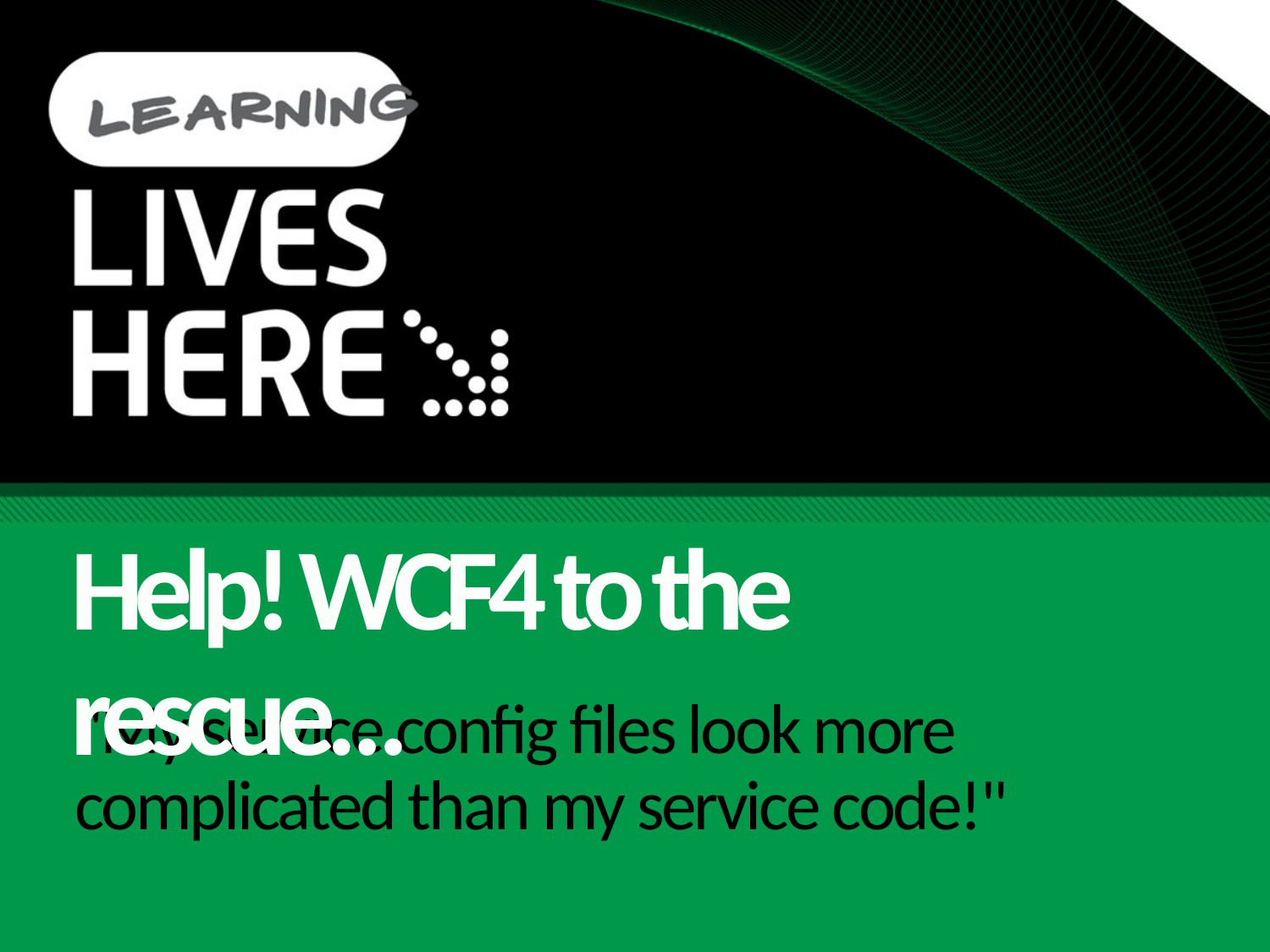

Help! WCF4 to the rescue…
# "My service config files look more complicated than my service code!"